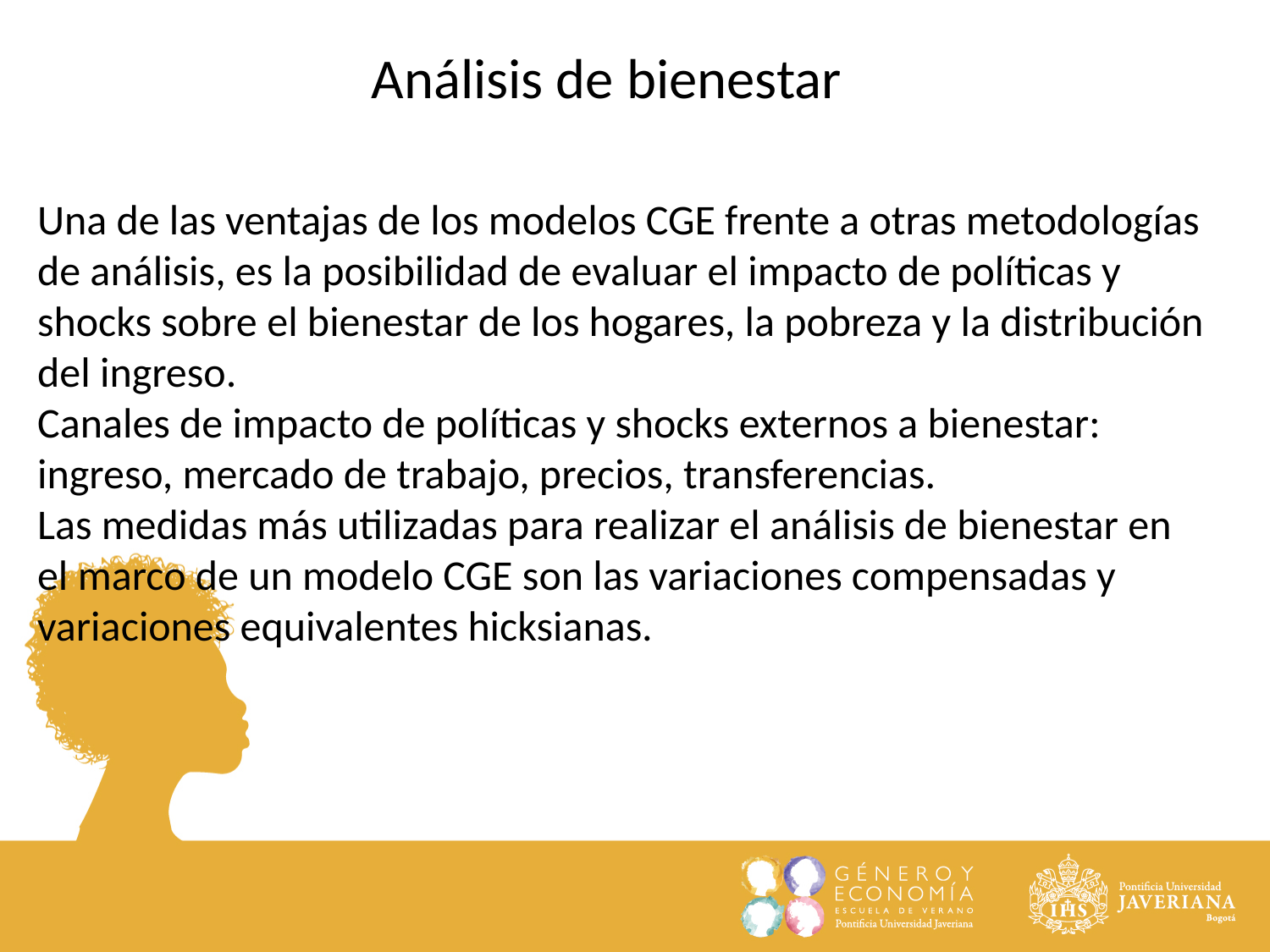

Análisis de bienestar
Una de las ventajas de los modelos CGE frente a otras metodologías de análisis, es la posibilidad de evaluar el impacto de políticas y shocks sobre el bienestar de los hogares, la pobreza y la distribución del ingreso.
Canales de impacto de políticas y shocks externos a bienestar: ingreso, mercado de trabajo, precios, transferencias.
Las medidas más utilizadas para realizar el análisis de bienestar en el marco de un modelo CGE son las variaciones compensadas y variaciones equivalentes hicksianas.